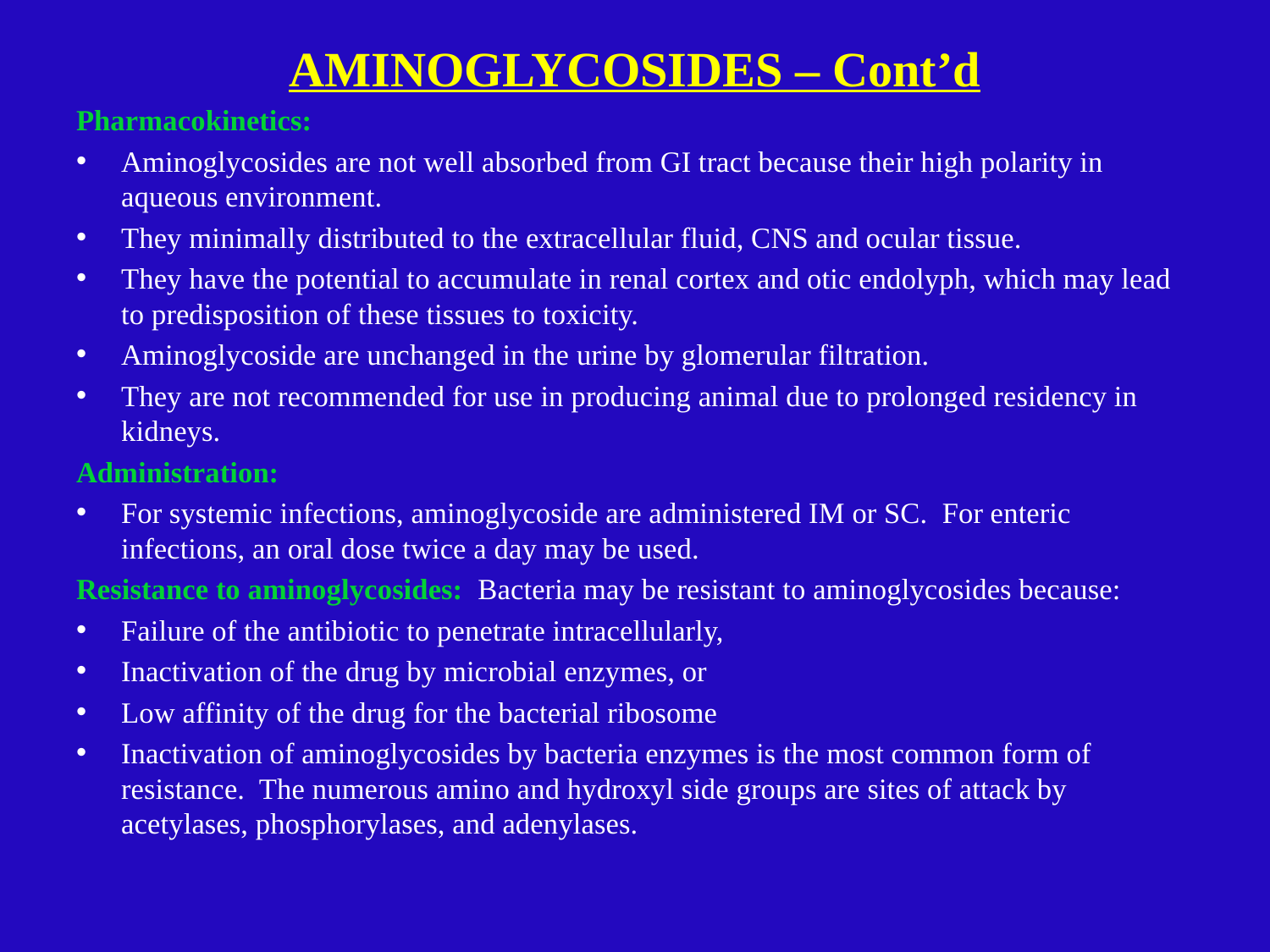

# AMINOGLYCOSIDES – Cont’d
Pharmacokinetics:
Aminoglycosides are not well absorbed from GI tract because their high polarity in aqueous environment.
They minimally distributed to the extracellular fluid, CNS and ocular tissue.
They have the potential to accumulate in renal cortex and otic endolyph, which may lead to predisposition of these tissues to toxicity.
Aminoglycoside are unchanged in the urine by glomerular filtration.
They are not recommended for use in producing animal due to prolonged residency in kidneys.
Administration:
For systemic infections, aminoglycoside are administered IM or SC.  For enteric infections, an oral dose twice a day may be used.
Resistance to aminoglycosides:  Bacteria may be resistant to aminoglycosides because:
Failure of the antibiotic to penetrate intracellularly,
Inactivation of the drug by microbial enzymes, or
Low affinity of the drug for the bacterial ribosome
Inactivation of aminoglycosides by bacteria enzymes is the most common form of resistance.  The numerous amino and hydroxyl side groups are sites of attack by acetylases, phosphorylases, and adenylases.